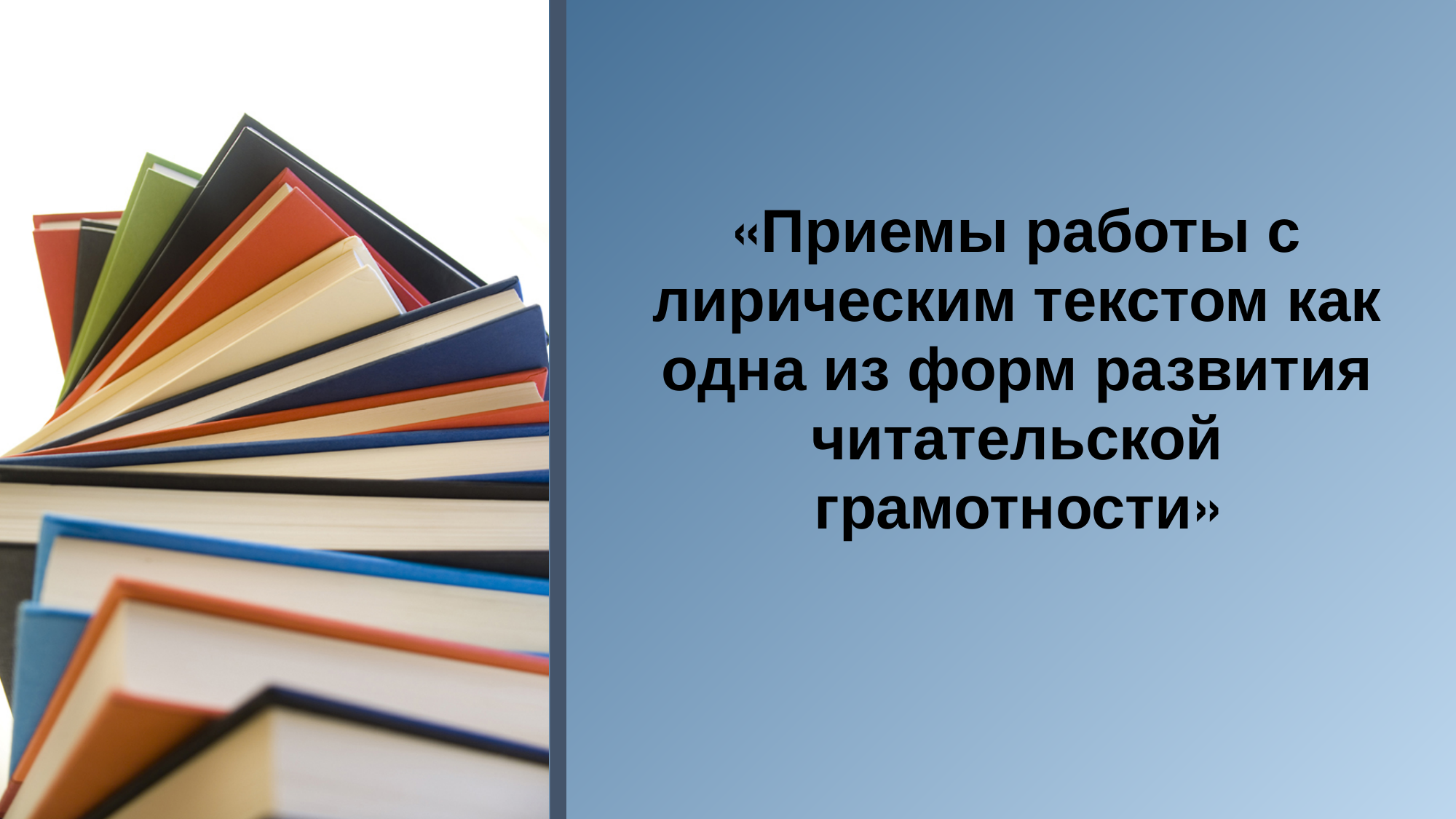

«Приемы работы с лирическим текстом как одна из форм развития читательской грамотности»
#